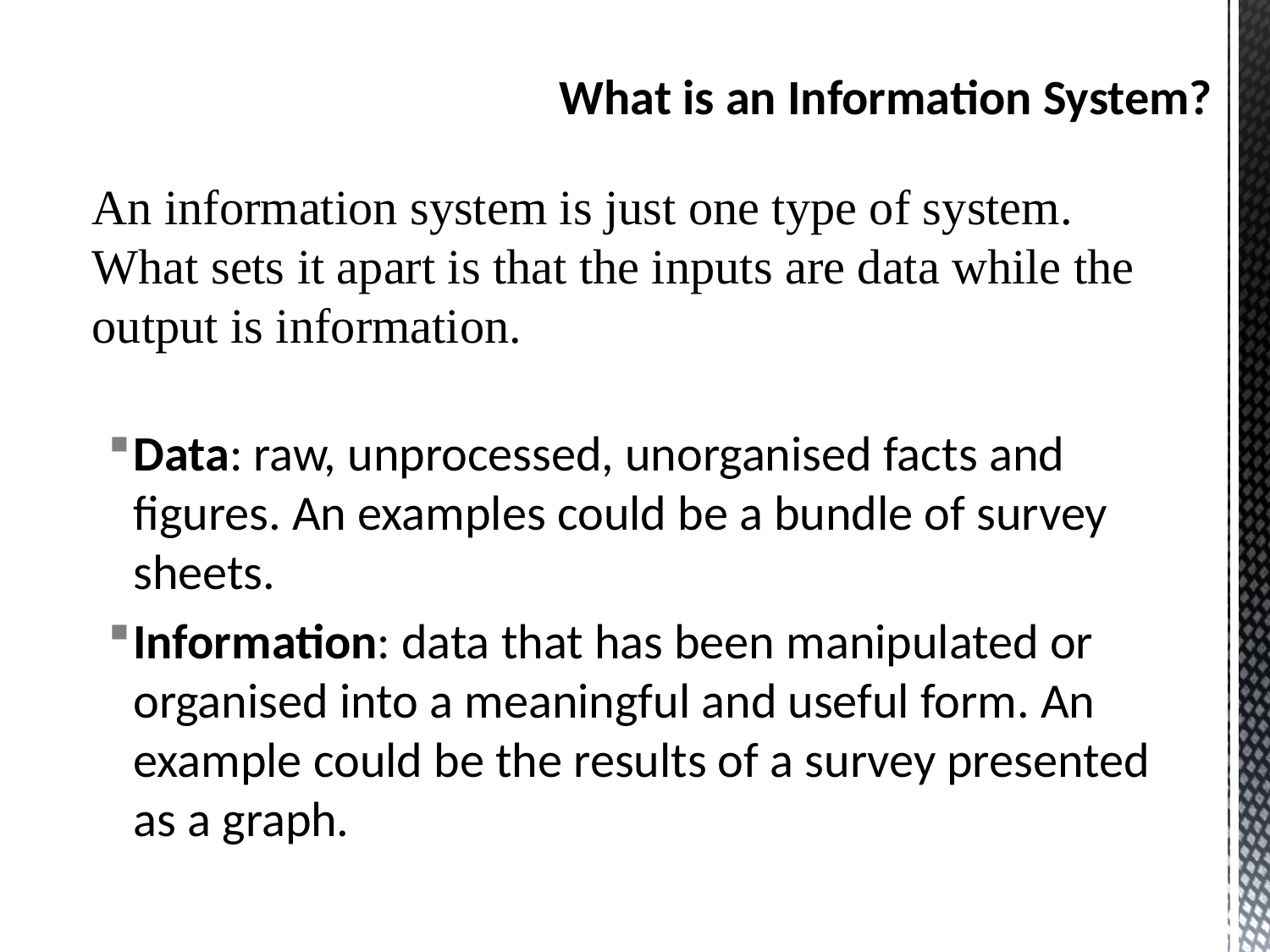

# What is an Information System?
An information system is just one type of system. What sets it apart is that the inputs are data while the output is information.
Data: raw, unprocessed, unorganised facts and figures. An examples could be a bundle of survey sheets.
Information: data that has been manipulated or organised into a meaningful and useful form. An example could be the results of a survey presented as a graph.